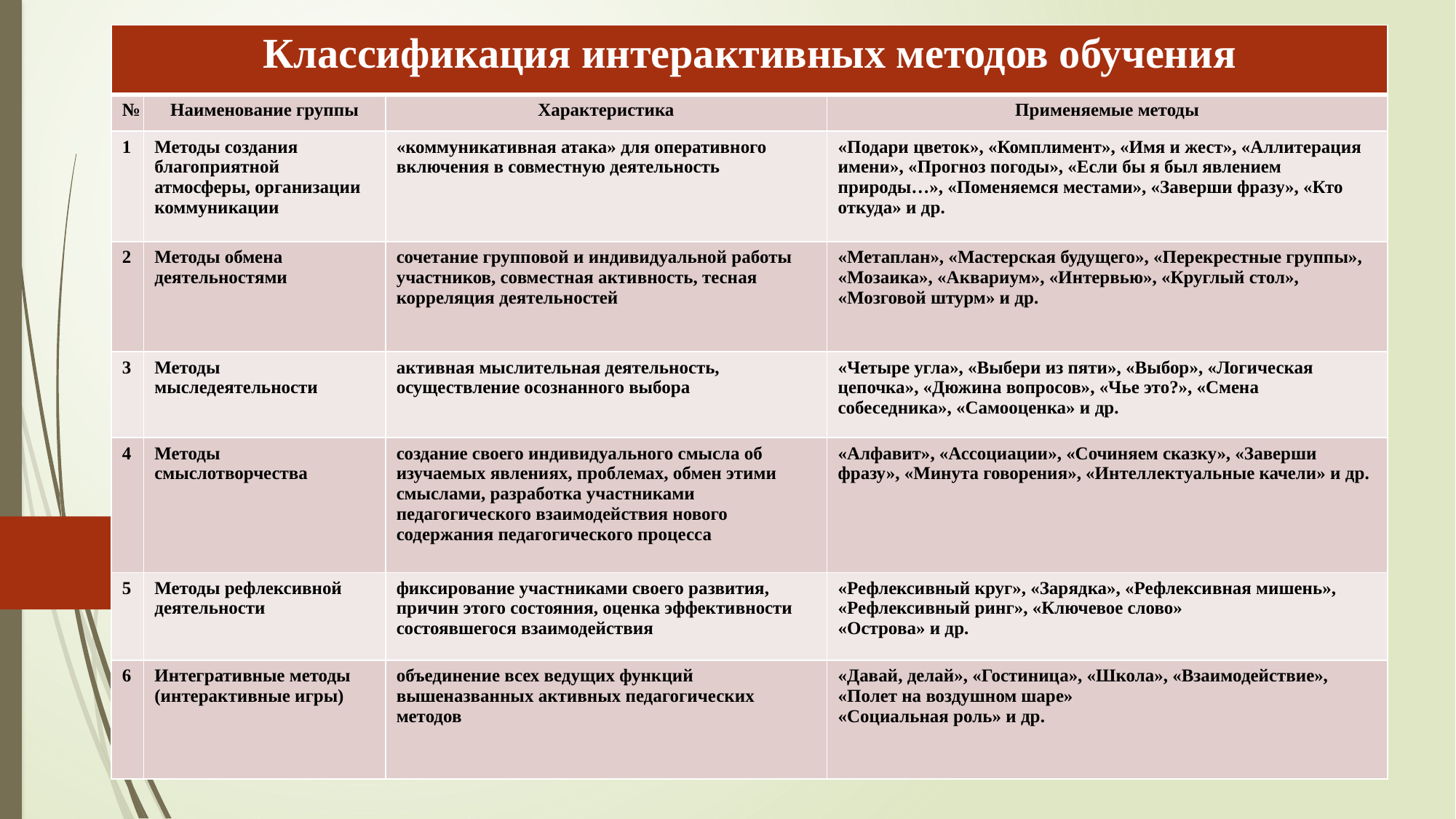

| Классификация интерактивных методов обучения |  |  |  |
| --- | --- | --- | --- |
| № | Наименование группы | Характеристика | Применяемые методы |
| 1 | Методы создания благоприятной атмосферы, организации коммуникации | «коммуникативная атака» для оперативного включения в совместную деятельность | «Подари цветок», «Комплимент», «Имя и жест», «Аллитерация имени», «Прогноз погоды», «Если бы я был явлением природы…», «Поменяемся местами», «Заверши фразу», «Кто откуда» и др. |
| 2 | Методы обмена деятельностями | сочетание групповой и индивидуальной работы участников, совместная активность, тесная корреляция деятельностей | «Метаплан», «Мастерская будущего», «Перекрестные группы», «Мозаика», «Аквариум», «Интервью», «Круглый стол», «Мозговой штурм» и др. |
| 3 | Методы мыследеятельности | активная мыслительная деятельность, осуществление осознанного выбора | «Четыре угла», «Выбери из пяти», «Выбор», «Логическая цепочка», «Дюжина вопросов», «Чье это?», «Смена собеседника», «Самооценка» и др. |
| 4 | Методы смыслотворчества | создание своего индивидуального смысла об изучаемых явлениях, проблемах, обмен этими смыслами, разработка участниками педагогического взаимодействия нового содержания педагогического процесса | «Алфавит», «Ассоциации», «Сочиняем сказку», «Заверши фразу», «Минута говорения», «Интеллектуальные качели» и др. |
| 5 | Методы рефлексивной деятельности | фиксирование участниками своего развития, причин этого состояния, оценка эффективности состоявшегося взаимодействия | «Рефлексивный круг», «Зарядка», «Рефлексивная мишень», «Рефлексивный ринг», «Ключевое слово» «Острова» и др. |
| 6 | Интегративные методы (интерактивные игры) | объединение всех ведущих функций вышеназванных активных педагогических методов | «Давай, делай», «Гостиница», «Школа», «Взаимодействие», «Полет на воздушном шаре» «Социальная роль» и др. |
#